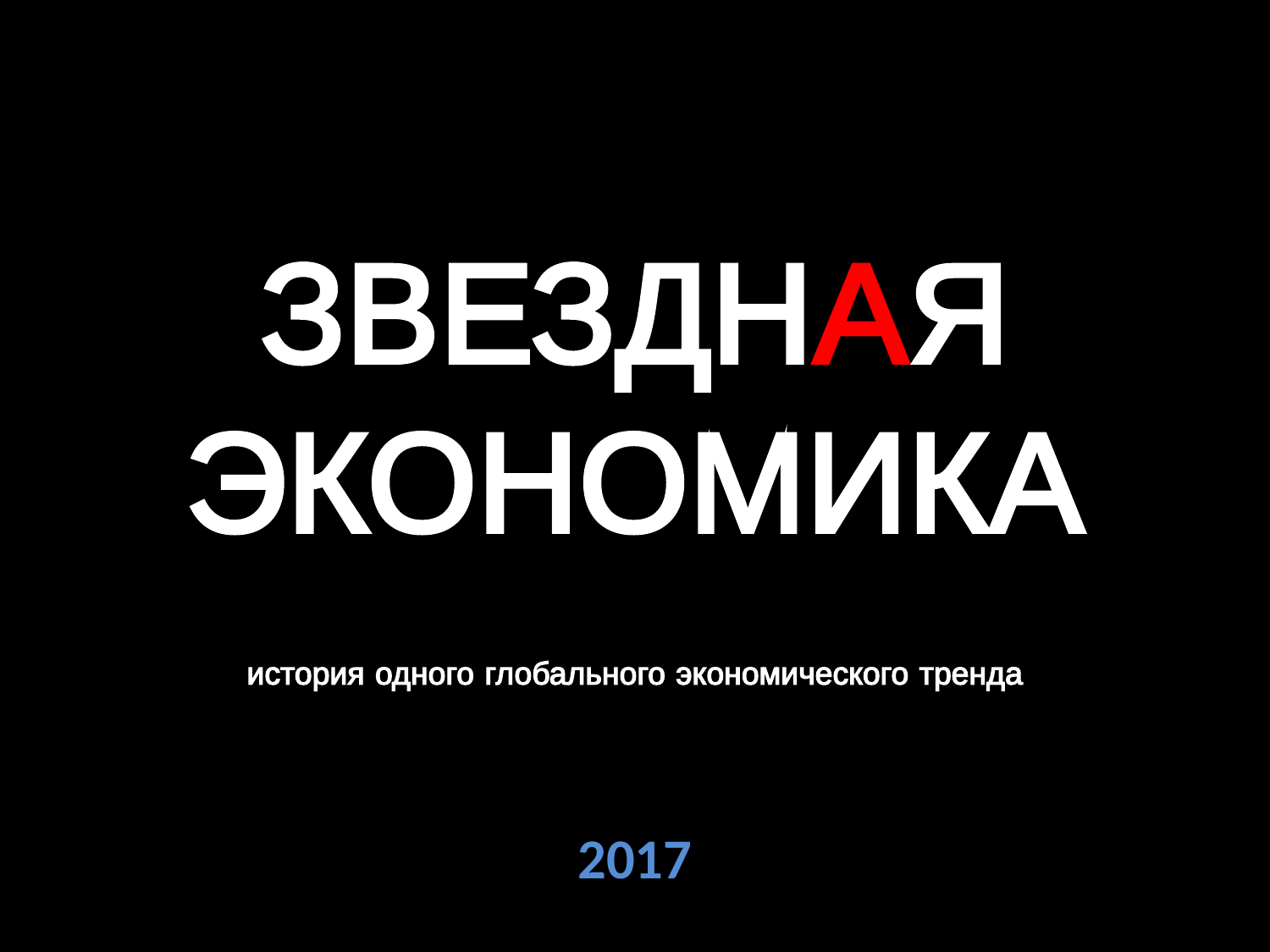

# ЗВЕЗДНАЯ ЭКОНОМИКА история одного глобального экономического тренда
2017